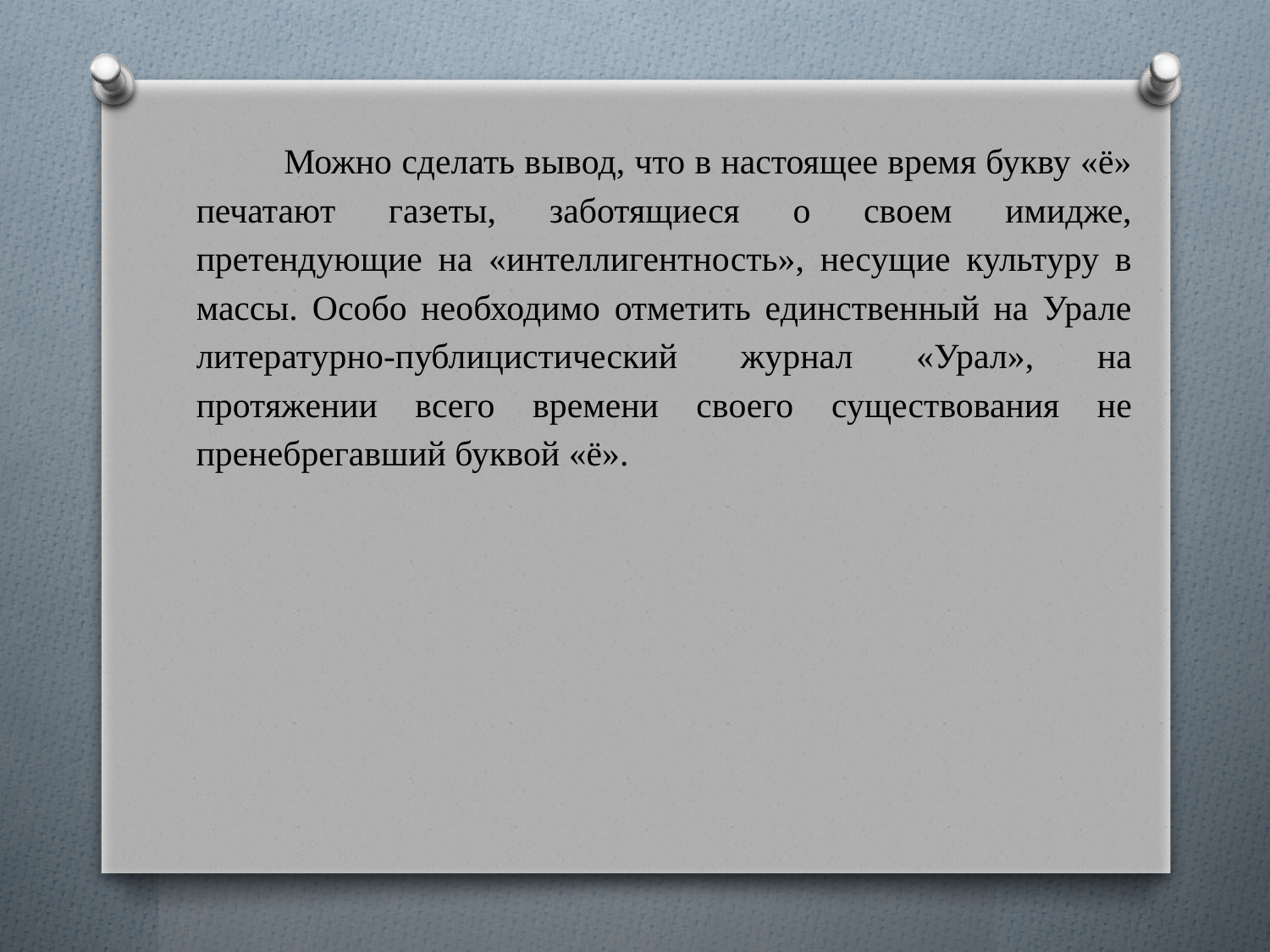

Можно сделать вывод, что в настоящее время букву «ё» печатают газеты, заботящиеся о своем имидже, претендующие на «интеллигентность», несущие культуру в массы. Особо необходимо отметить единственный на Урале литературно-публицистический журнал «Урал», на протяжении всего времени своего существования не пренебрегавший буквой «ё».